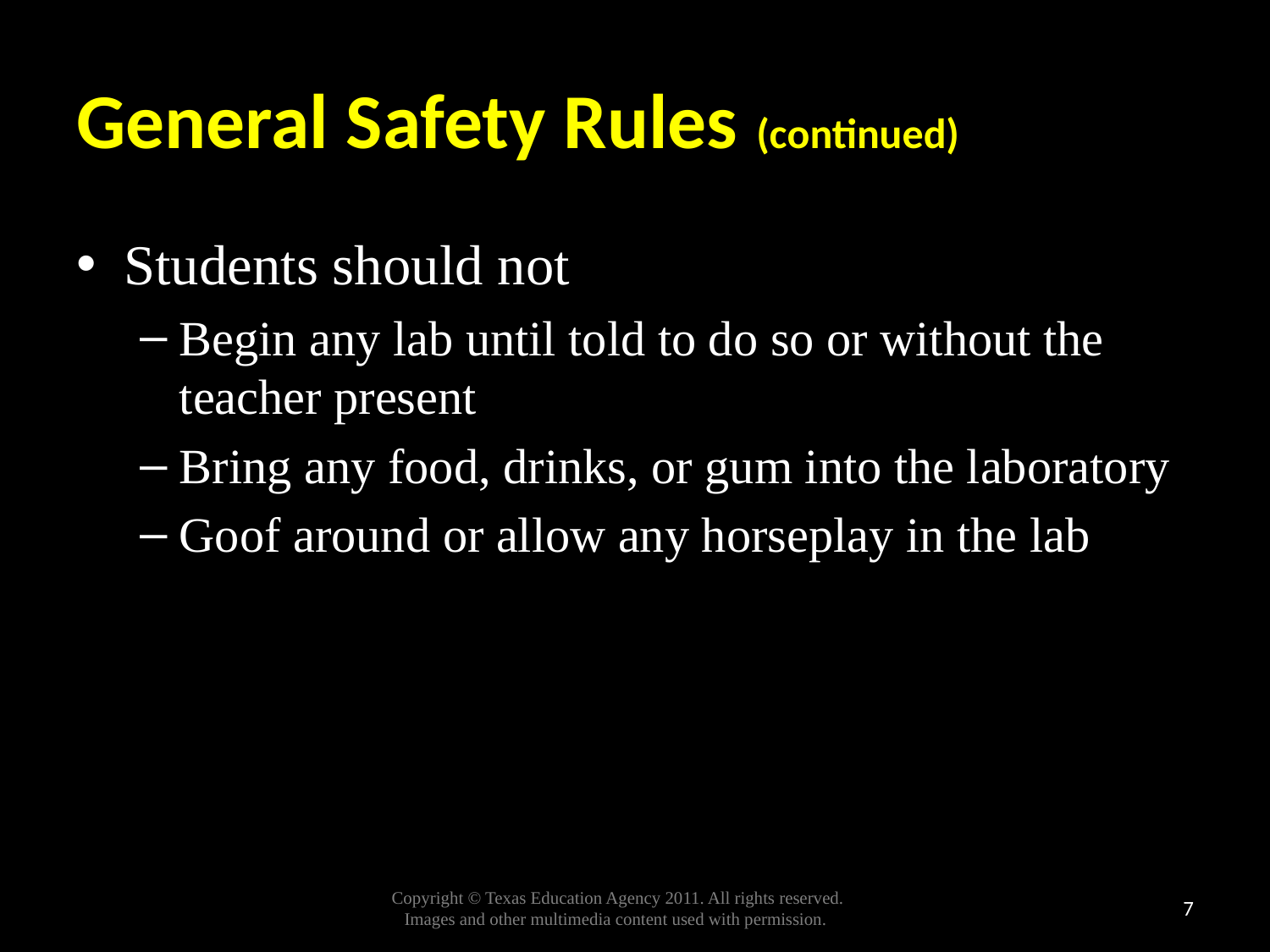

# General Safety Rules (continued)
Students should not
Begin any lab until told to do so or without the teacher present
Bring any food, drinks, or gum into the laboratory
Goof around or allow any horseplay in the lab
7